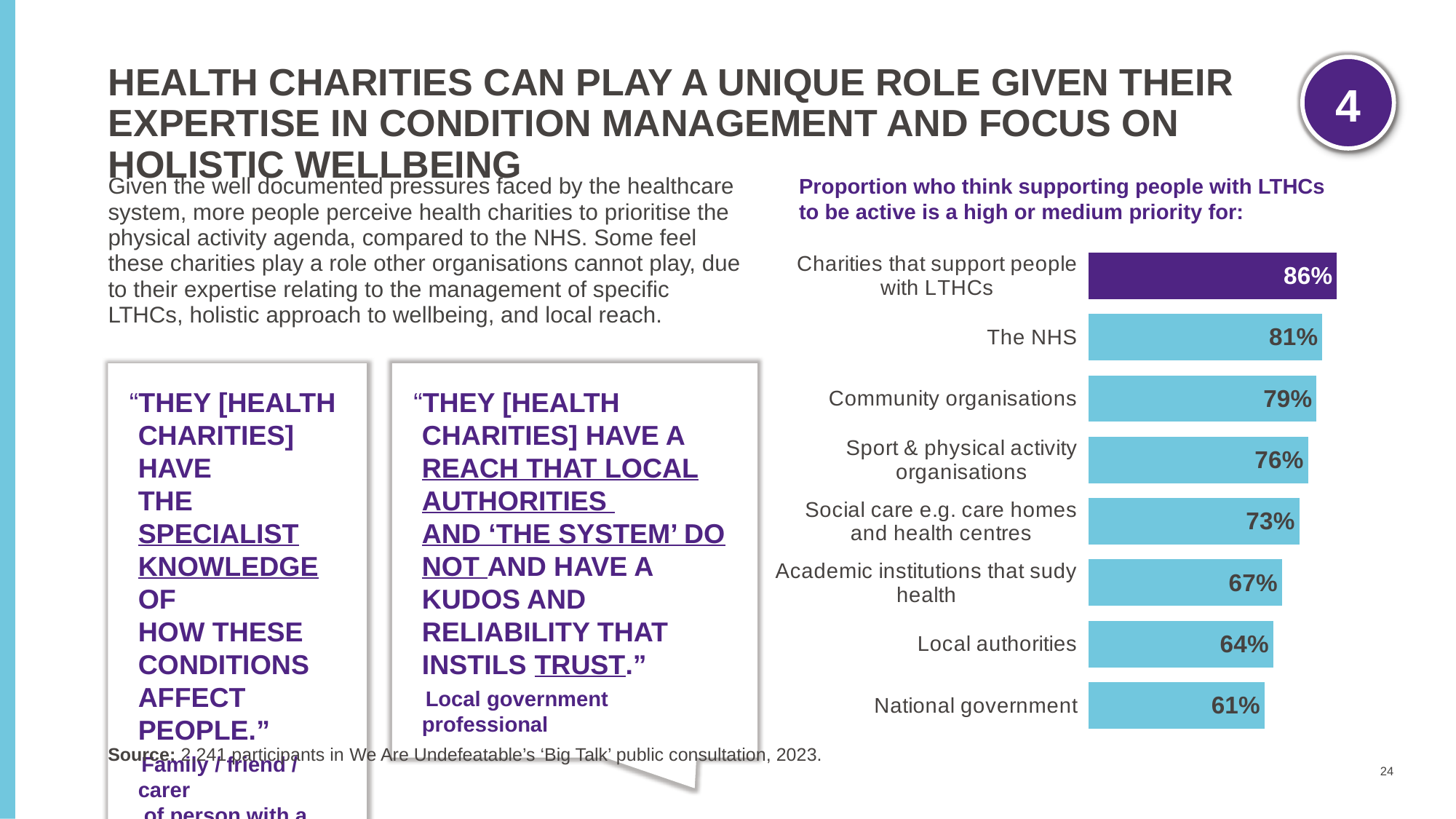

4
HEALTH CHARITIES CAN PLAY A UNIQUE ROLE GIVEN THEIR EXPERTISE IN CONDITION MANAGEMENT AND FOCUS ON HOLISTIC WELLBEING
Given the well documented pressures faced by the healthcare system, more people perceive health charities to prioritise the physical activity agenda, compared to the NHS. Some feel these charities play a role other organisations cannot play, due to their expertise relating to the management of specific LTHCs, holistic approach to wellbeing, and local reach.
Proportion who think supporting people with LTHCs
to be active is a high or medium priority for:

### Chart

| Category | Column1 |
|---|---|
| National government | 0.61 |
| Local authorities | 0.64 |
| Academic institutions that sudy health | 0.67 |
| Social care e.g. care homes and health centres | 0.73 |
| Sport & physical activity organisations | 0.76 |
| Community organisations | 0.79 |
| The NHS | 0.81 |
| Charities that support people with LTHCs | 0.86 |
“THEY [HEALTH
CHARITIES] HAVE
THE SPECIALIST KNOWLEDGE OF
HOW THESE CONDITIONS
AFFECT PEOPLE.”

  Family / friend / carer
 of person with a LTHC
“THEY [HEALTH CHARITIES] HAVE A REACH THAT LOCAL AUTHORITIES
AND ‘THE SYSTEM’ DO NOT AND HAVE A
KUDOS AND RELIABILITY THAT INSTILS TRUST.”

  Local government
professional

Source: 2,241 participants in We Are Undefeatable’s ‘Big Talk’ public consultation, 2023.